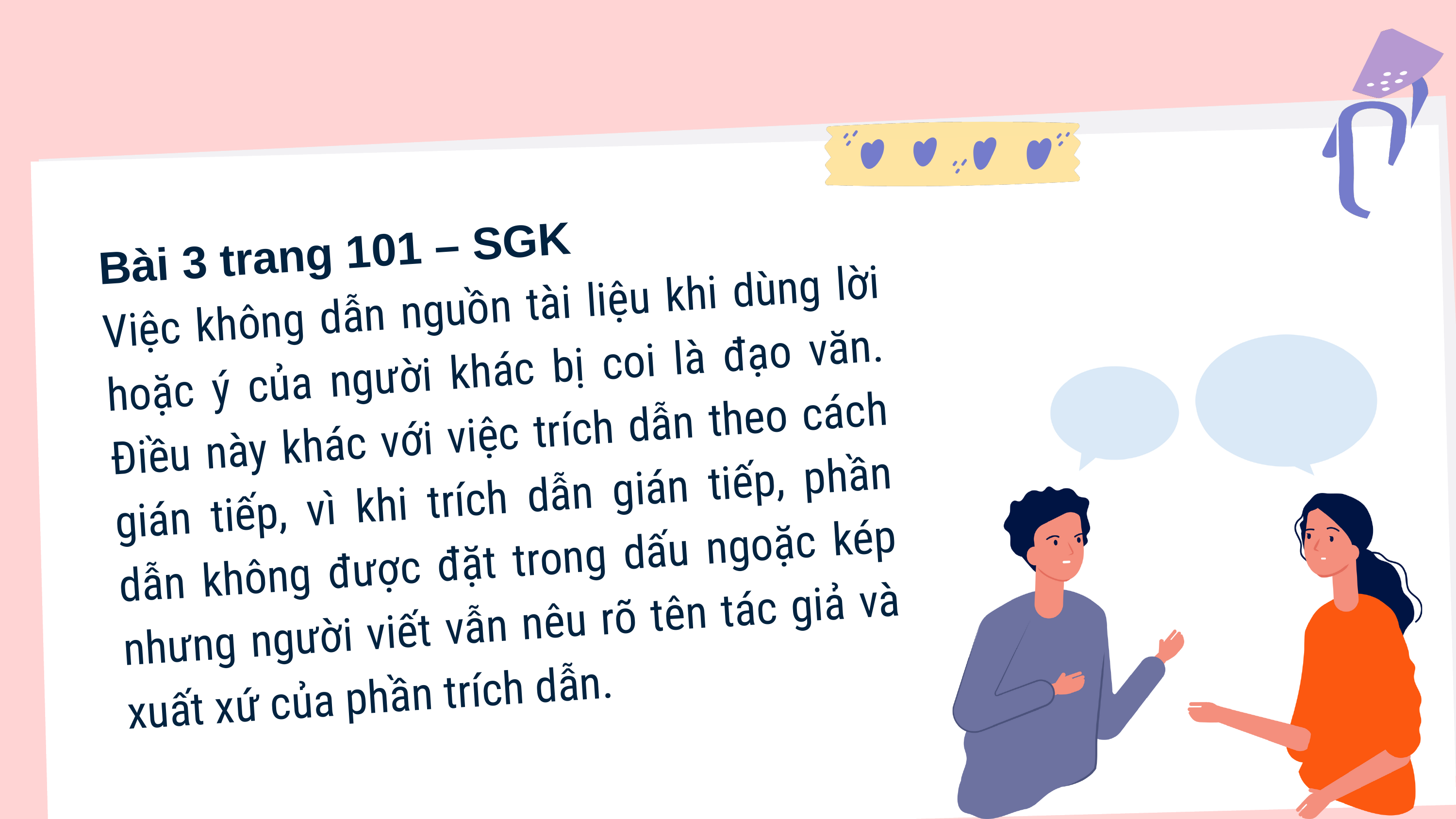

Bài 3 trang 101 – SGK
Việc không dẫn nguồn tài liệu khi dùng lời hoặc ý của người khác bị coi là đạo văn. Điều này khác với việc trích dẫn theo cách gián tiếp, vì khi trích dẫn gián tiếp, phần dẫn không được đặt trong dấu ngoặc kép nhưng người viết vẫn nêu rõ tên tác giả và xuất xứ của phần trích dẫn.